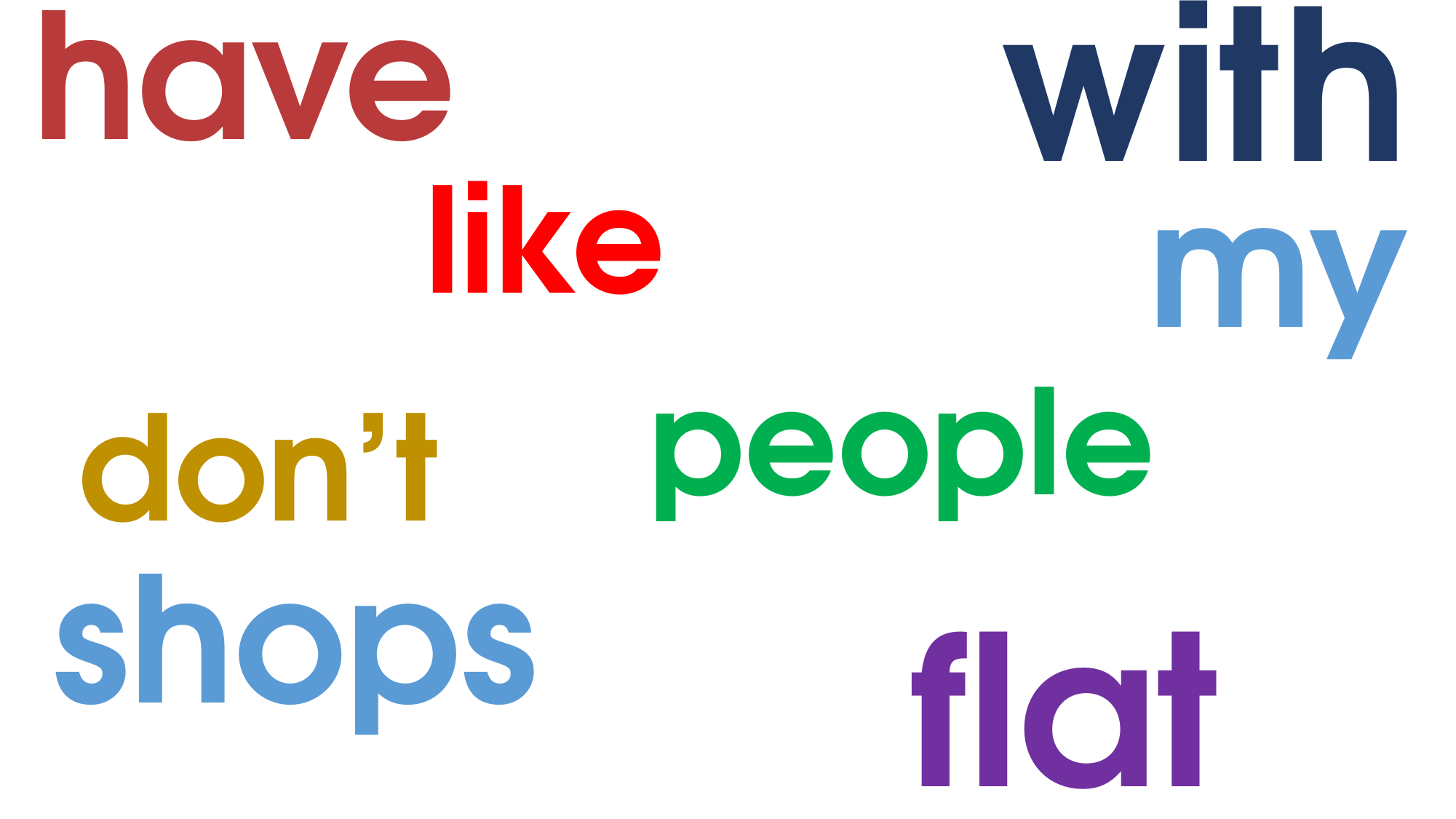

with
have
like
my
people
don’t
shops
flat